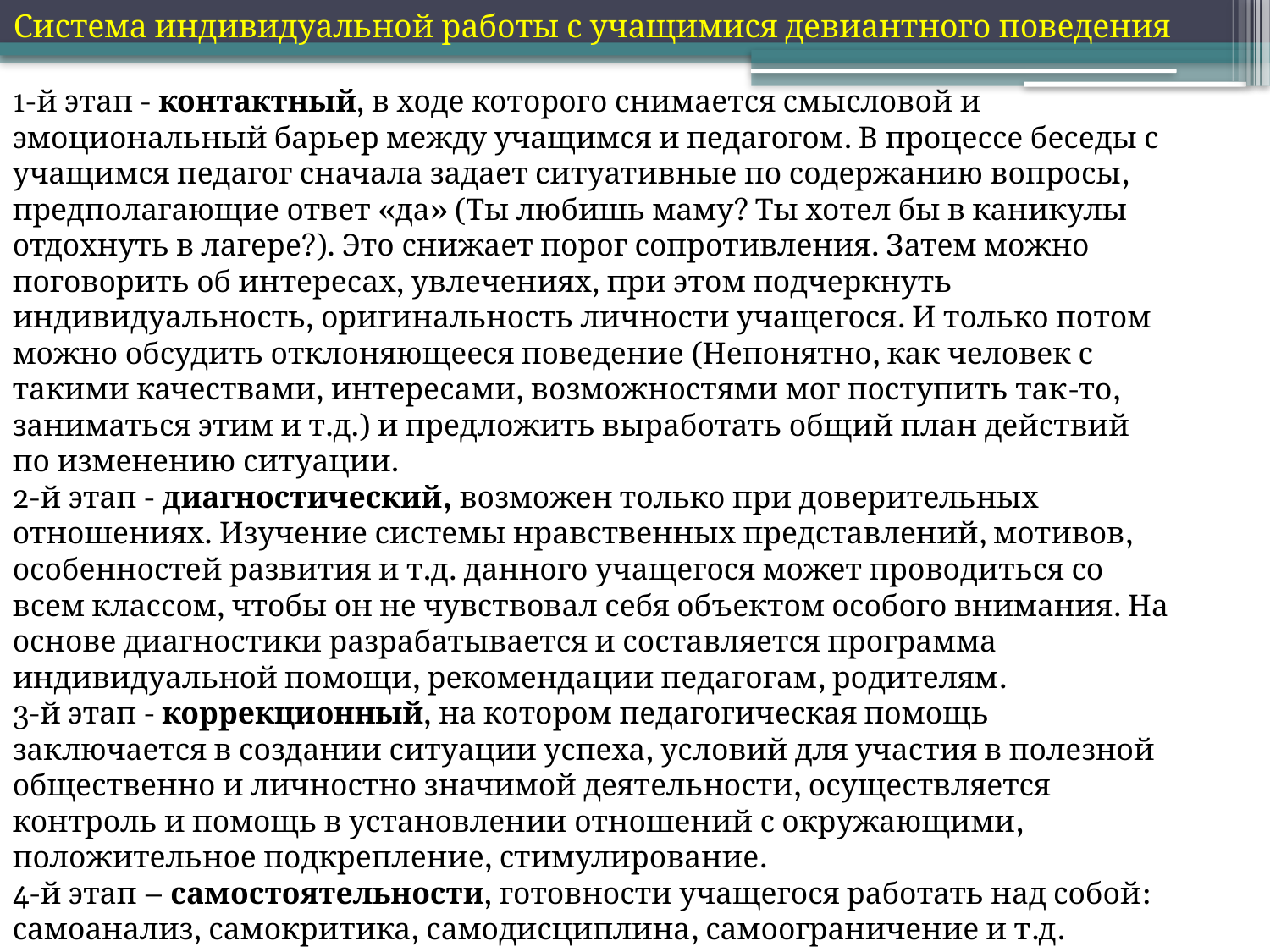

Система индивидуальной работы с учащимися девиантного поведения

1-й этап - контактный, в ходе которого снимается смысловой и эмоциональный барьер между учащимся и педагогом. В процессе беседы с учащимся педагог сначала задает ситуативные по содержанию вопросы, предполагающие ответ «да» (Ты любишь маму? Ты хотел бы в каникулы отдохнуть в лагере?). Это снижает порог сопротивления. Затем можно поговорить об интересах, увлечениях, при этом подчеркнуть индивидуальность, оригинальность личности учащегося. И только потом можно обсудить отклоняющееся поведение (Непонятно, как человек с такими качествами, интересами, возможностями мог поступить так-то, заниматься этим и т.д.) и предложить выработать общий план действий по изменению ситуации.
2-й этап - диагностический, возможен только при доверительных отношениях. Изучение системы нравственных представлений, мотивов, особенностей развития и т.д. данного учащегося может проводиться со всем классом, чтобы он не чувствовал себя объектом особого внимания. На основе диагностики разрабатывается и составляется программа индивидуальной помощи, рекомендации педагогам, родителям.
3-й этап - коррекционный, на котором педагогическая помощь заключается в создании ситуации успеха, условий для участия в полезной общественно и личностно значимой деятельности, осуществляется контроль и помощь в установлении отношений с окружающими, положительное подкрепление, стимулирование.
4-й этап – самостоятельности, готовности учащегося работать над собой: самоанализ, самокритика, самодисциплина, самоограничение и т.д.